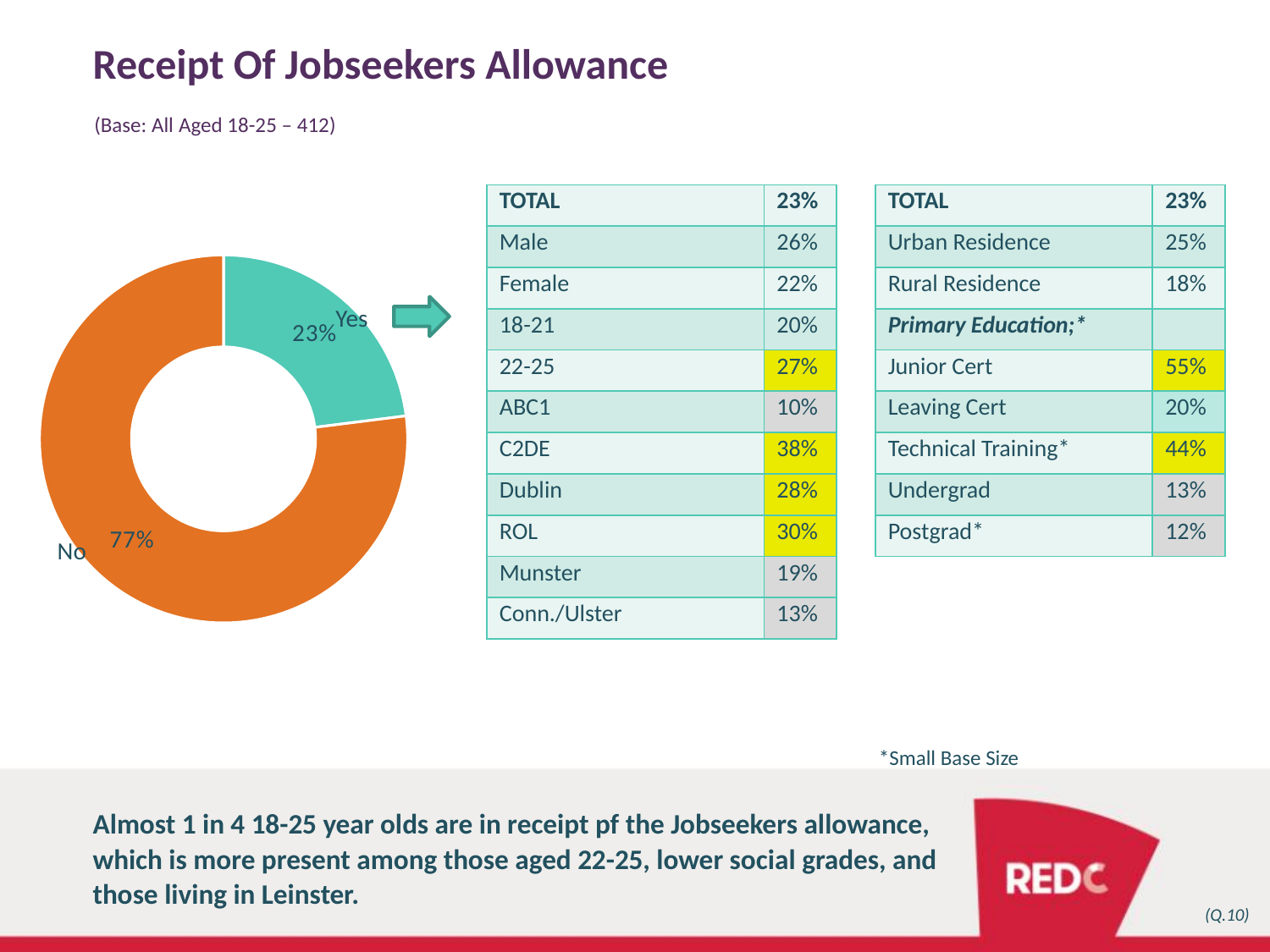

# Receipt Of Jobseekers Allowance
(Base: All Aged 18-25 – 412)
| TOTAL | 23% |
| --- | --- |
| Male | 26% |
| Female | 22% |
| 18-21 | 20% |
| 22-25 | 27% |
| ABC1 | 10% |
| C2DE | 38% |
| Dublin | 28% |
| ROL | 30% |
| Munster | 19% |
| Conn./Ulster | 13% |
| TOTAL | 23% |
| --- | --- |
| Urban Residence | 25% |
| Rural Residence | 18% |
| Primary Education;\* |  |
| Junior Cert | 55% |
| Leaving Cert | 20% |
| Technical Training\* | 44% |
| Undergrad | 13% |
| Postgrad\* | 12% |

### Chart

| Category | Column1 |
|---|---|
|  | 0.23 |
|  | 0.7700000000000001 |
Yes
No
*Small Base Size
Almost 1 in 4 18-25 year olds are in receipt pf the Jobseekers allowance, which is more present among those aged 22-25, lower social grades, and those living in Leinster.
(Q.10)